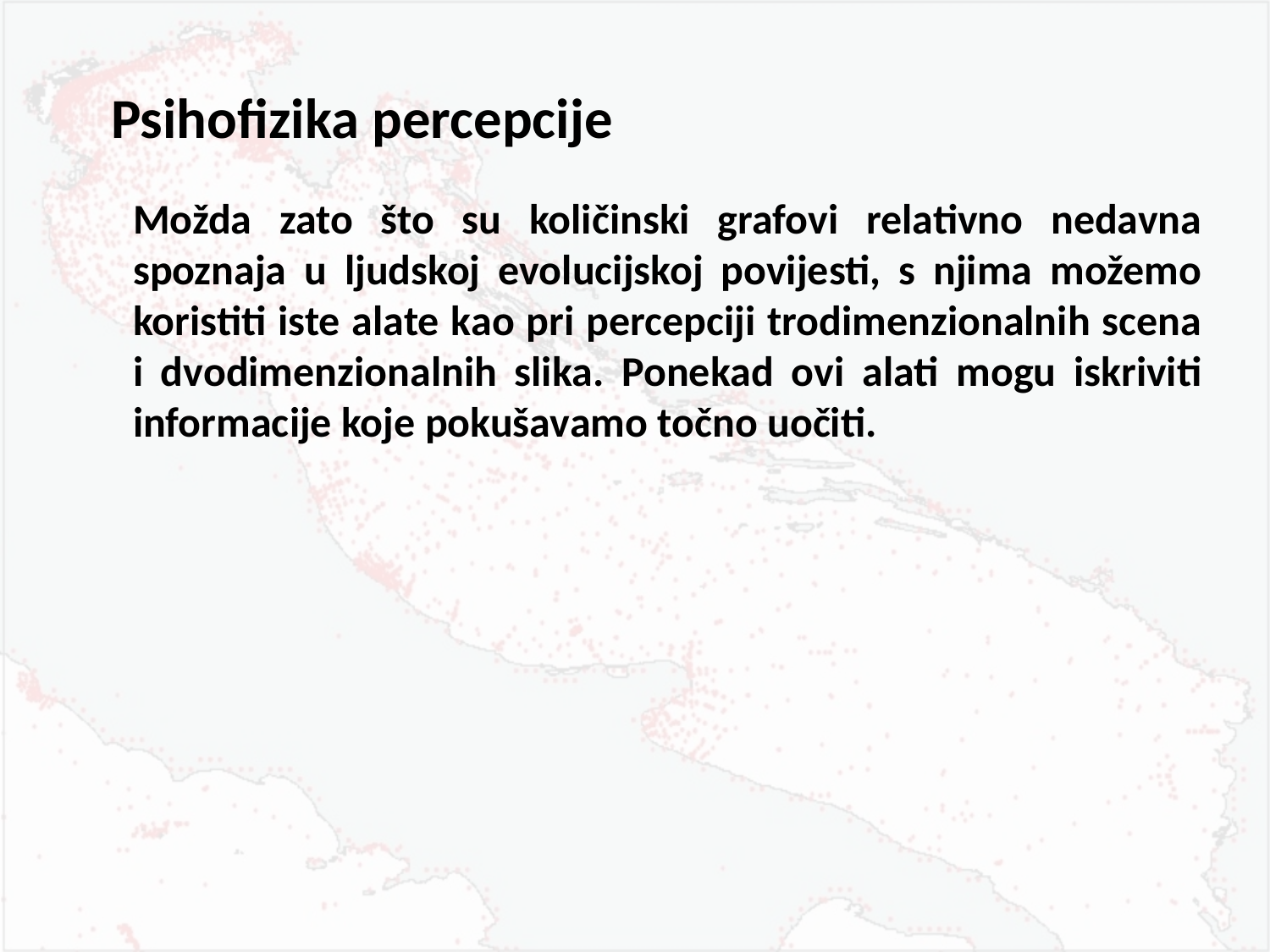

Psihofizika percepcije
Možda zato što su količinski grafovi relativno nedavna spoznaja u ljudskoj evolucijskoj povijesti, s njima možemo koristiti iste alate kao pri percepciji trodimenzionalnih scena i dvodimenzionalnih slika. Ponekad ovi alati mogu iskriviti informacije koje pokušavamo točno uočiti.